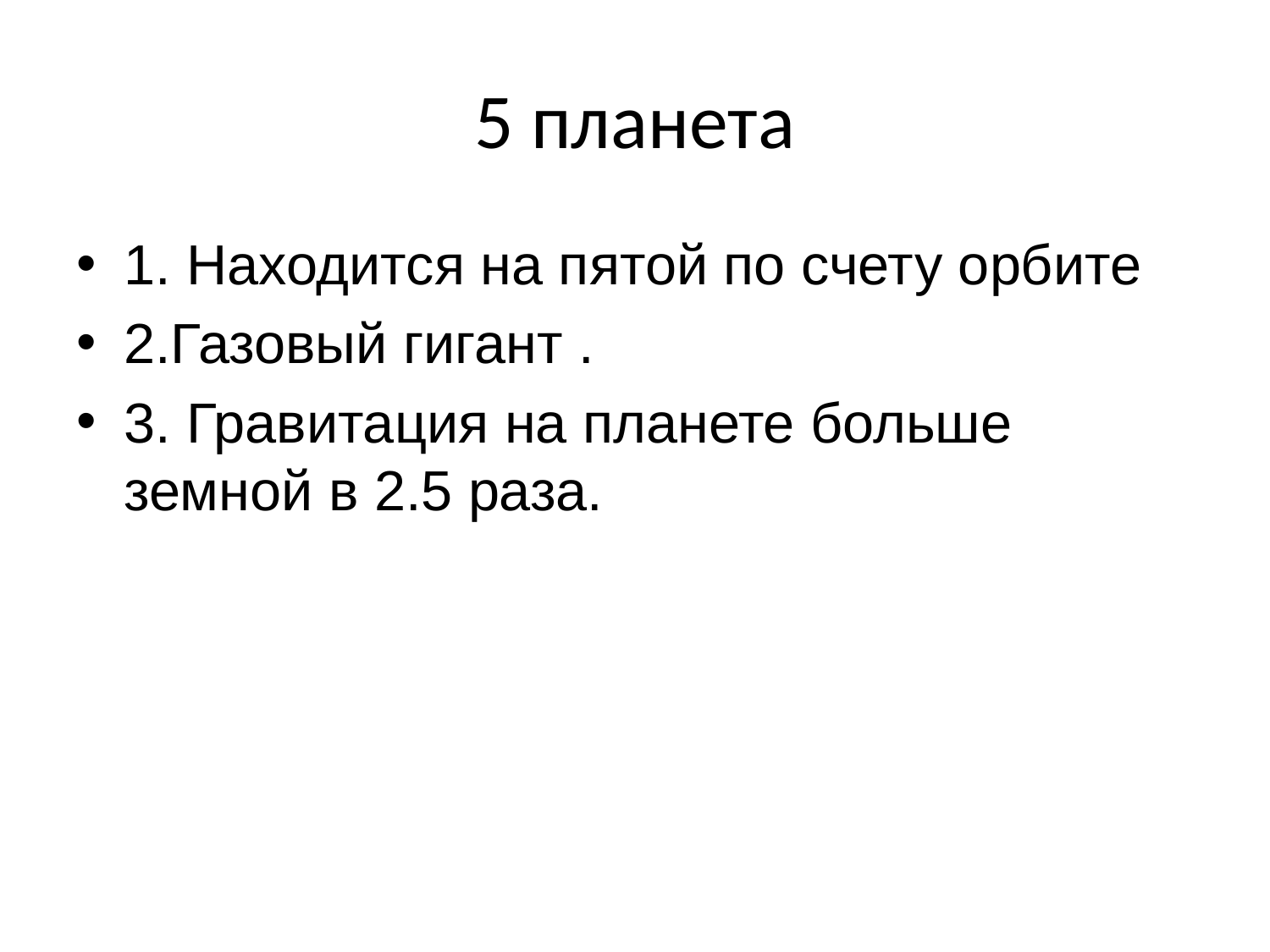

# 5 планета
1. Находится на пятой по счету орбите
2.Газовый гигант .
3. Гравитация на планете больше земной в 2.5 раза.